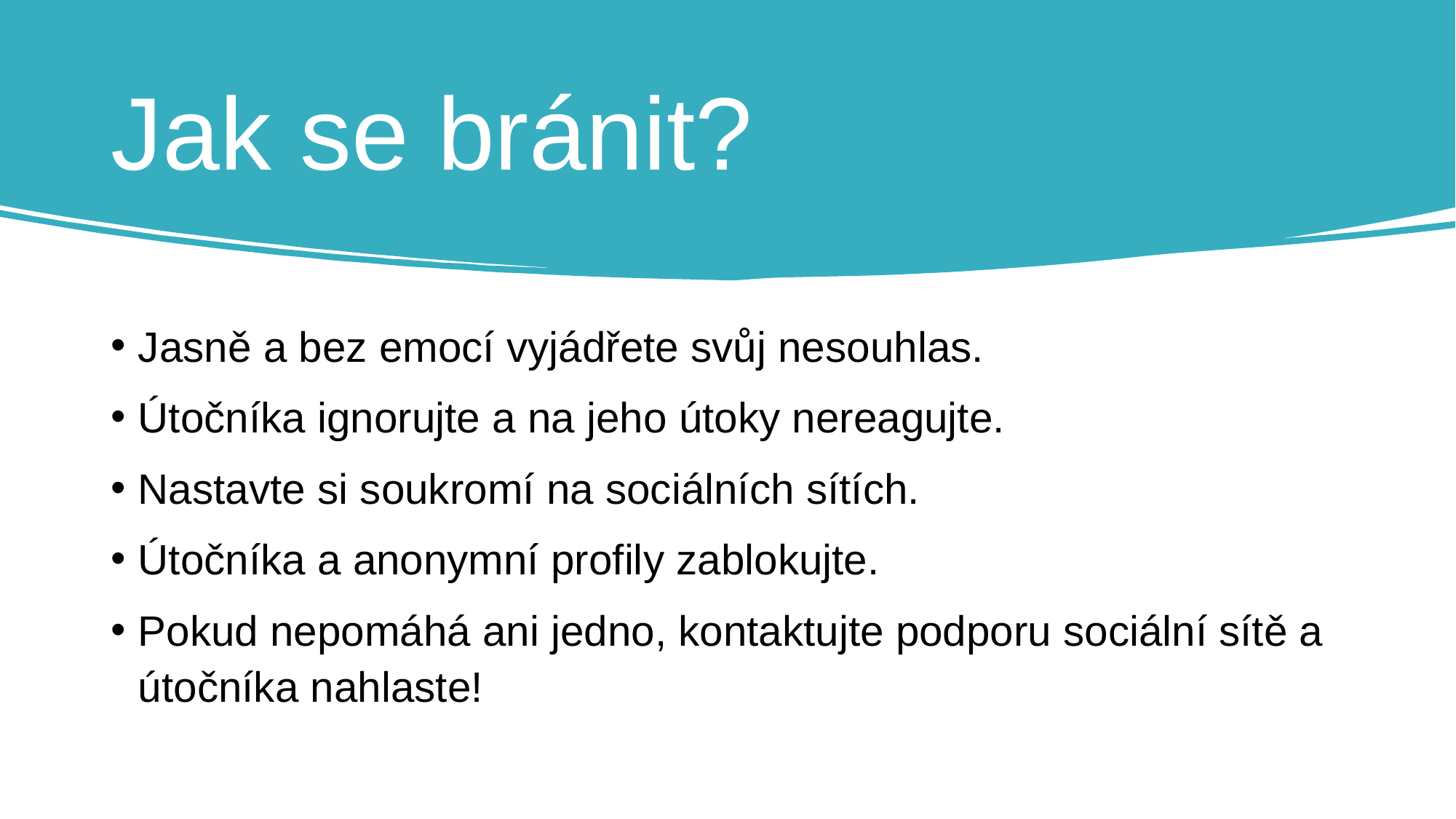

# Jak se bránit?
Jasně a bez emocí vyjádřete svůj nesouhlas.
Útočníka ignorujte a na jeho útoky nereagujte.
Nastavte si soukromí na sociálních sítích.
Útočníka a anonymní profily zablokujte.
Pokud nepomáhá ani jedno, kontaktujte podporu sociální sítě a útočníka nahlaste!
7